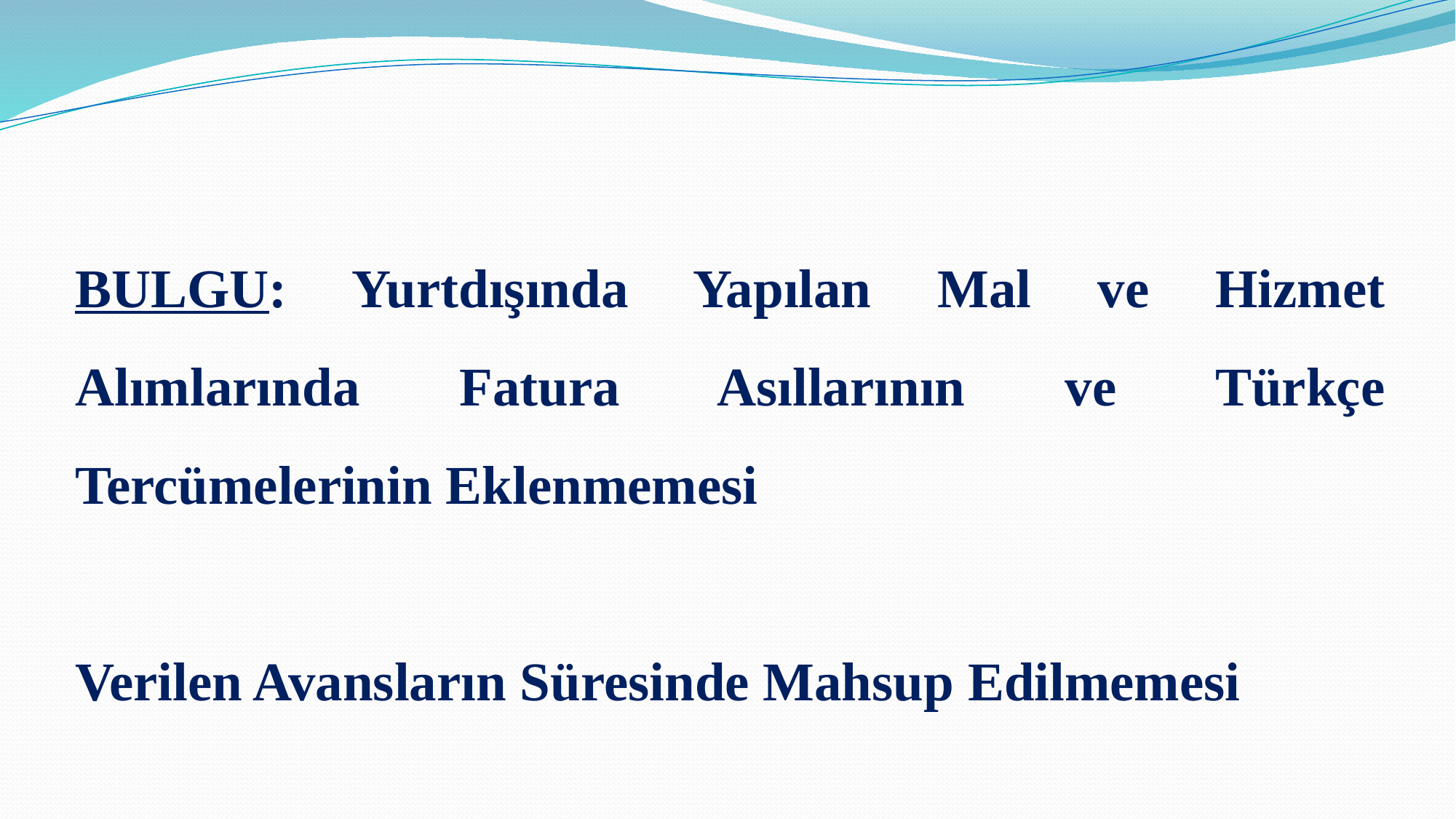

BULGU: Yurtdışında Yapılan Mal ve Hizmet Alımlarında Fatura Asıllarının ve Türkçe Tercümelerinin Eklenmemesi

Verilen Avansların Süresinde Mahsup Edilmemesi